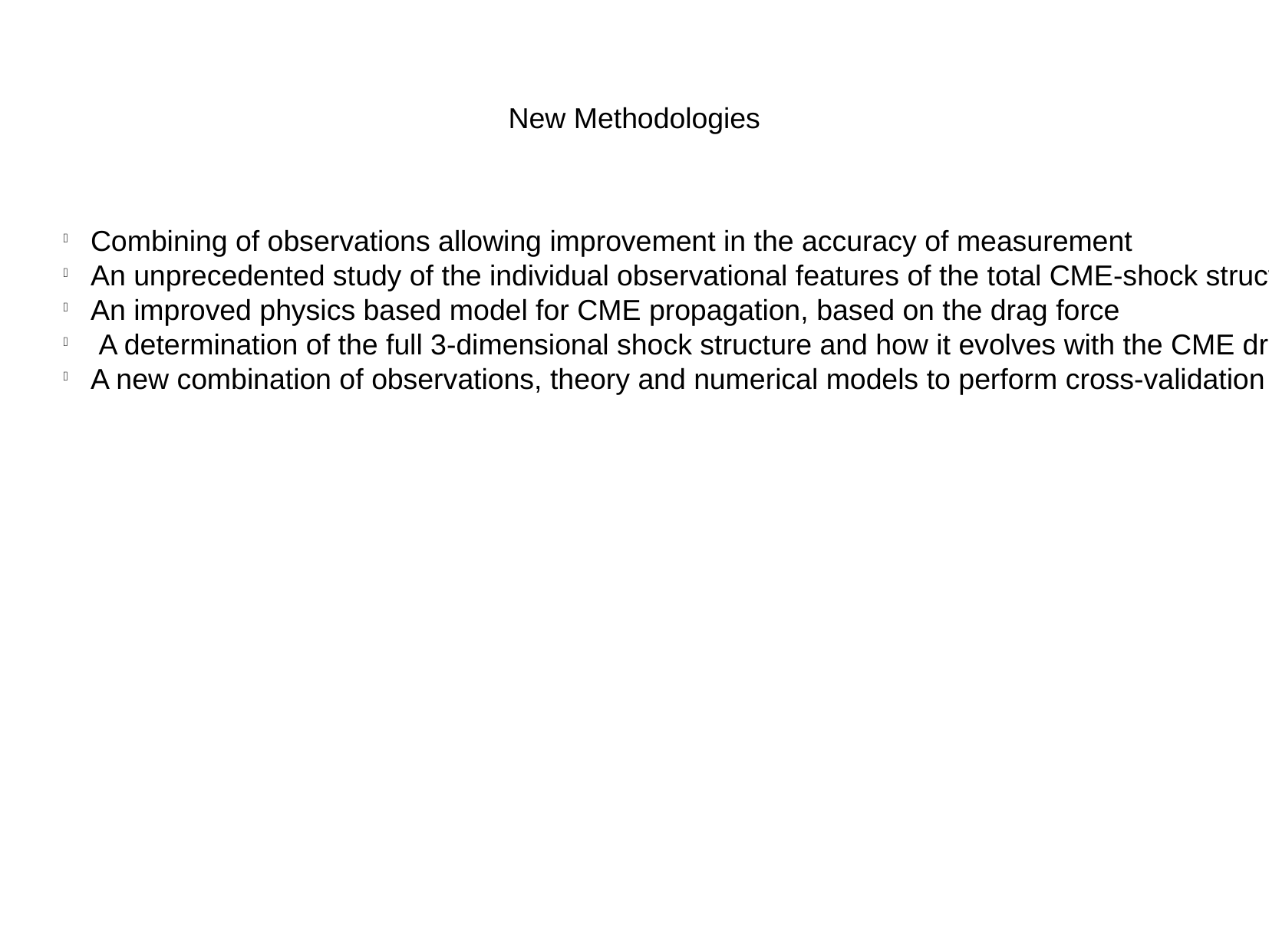

New Methodologies
Combining of observations allowing improvement in the accuracy of measurement
An unprecedented study of the individual observational features of the total CME-shock structure
An improved physics based model for CME propagation, based on the drag force
 A determination of the full 3-dimensional shock structure and how it evolves with the CME driver
A new combination of observations, theory and numerical models to perform cross-validation